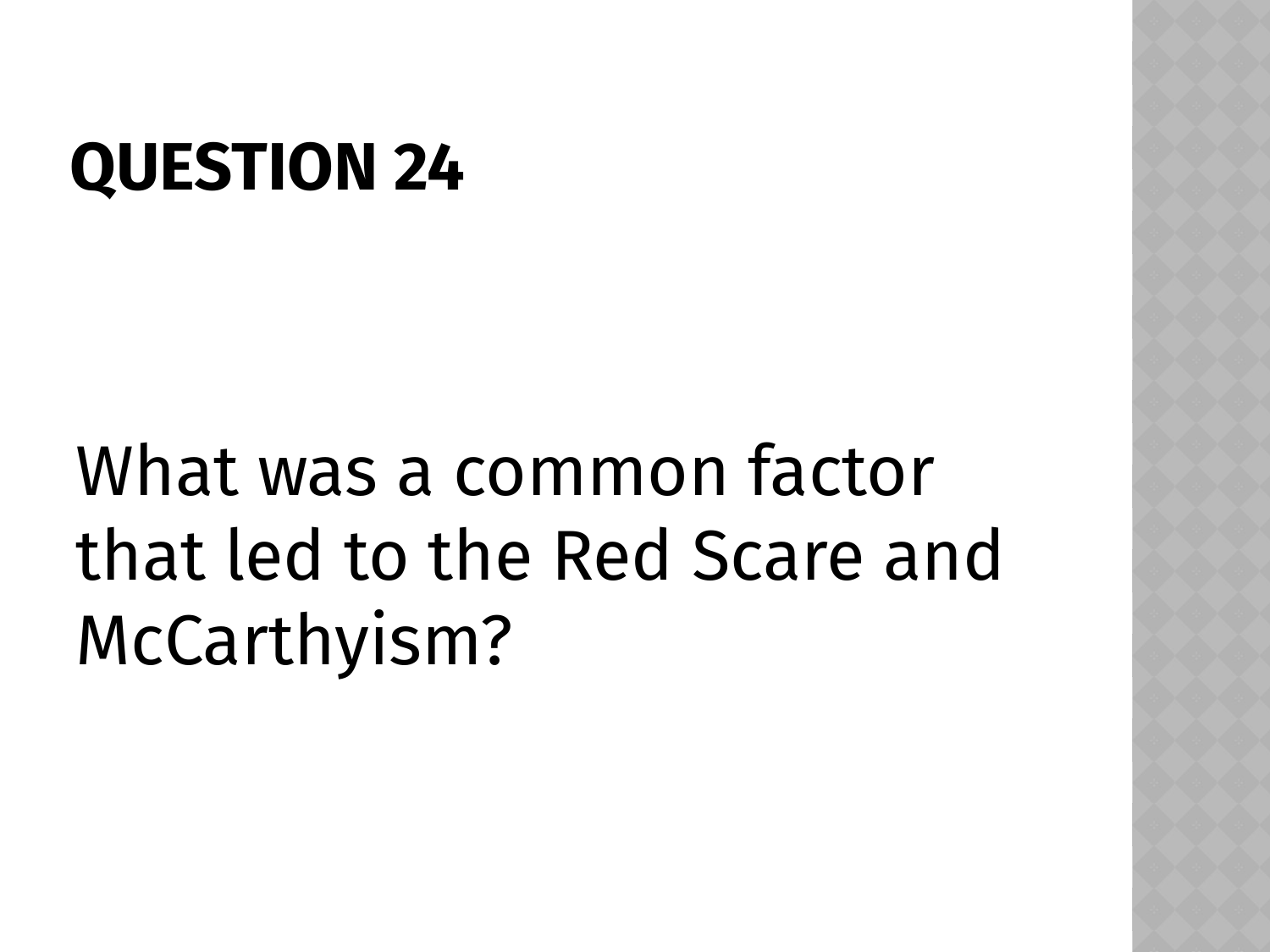

# Question 24

What was a common factor that led to the Red Scare and McCarthyism?